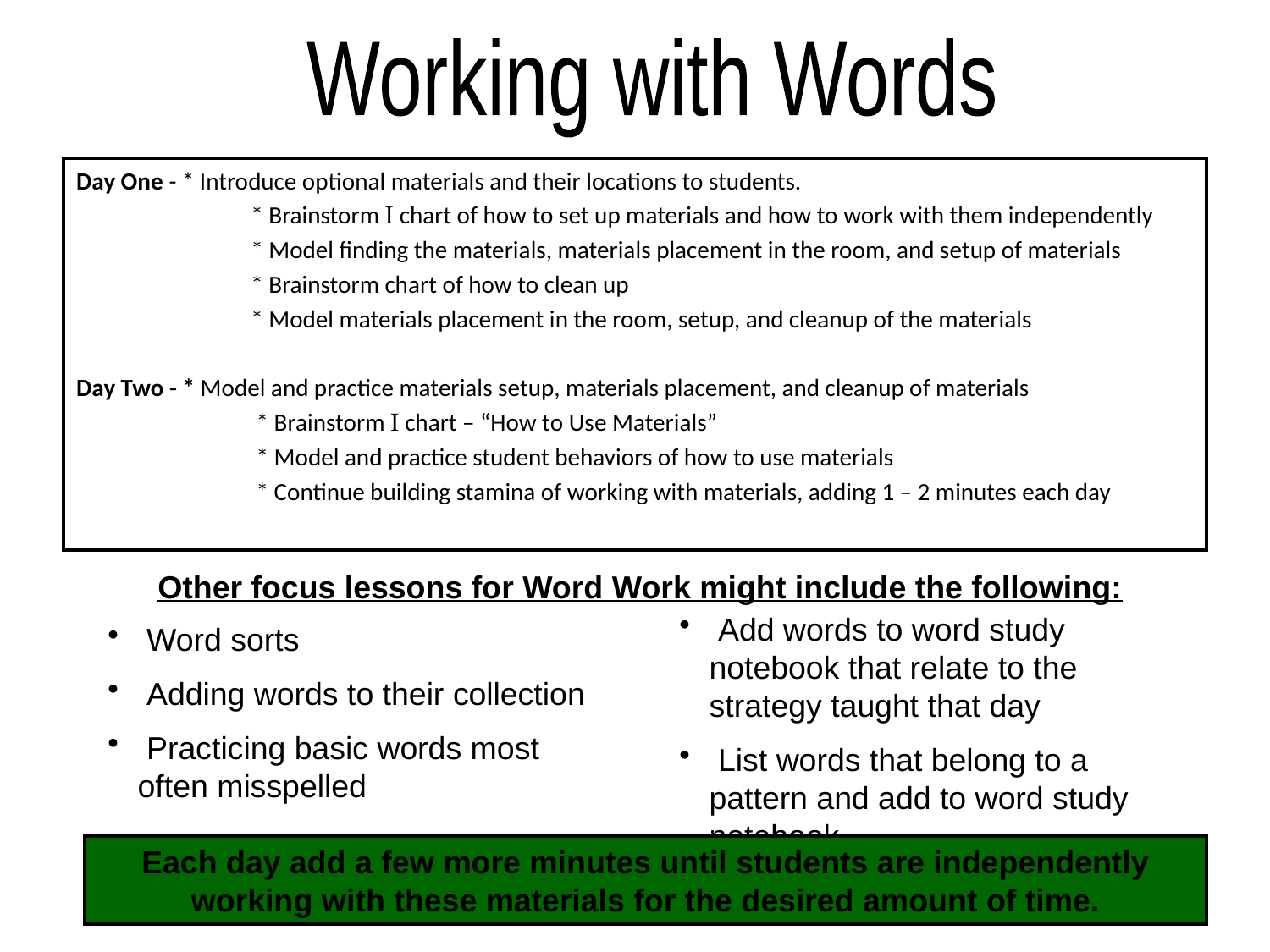

Working with Words
Day One - * Introduce optional materials and their locations to students.
		* Brainstorm I chart of how to set up materials and how to work with them independently
		* Model finding the materials, materials placement in the room, and setup of materials
		* Brainstorm chart of how to clean up
		* Model materials placement in the room, setup, and cleanup of the materials

Day Two - * Model and practice materials setup, materials placement, and cleanup of materials
		 * Brainstorm I chart – “How to Use Materials”
		 * Model and practice student behaviors of how to use materials
		 * Continue building stamina of working with materials, adding 1 – 2 minutes each day

Other focus lessons for Word Work might include the following:
 Add words to word study notebook that relate to the strategy taught that day
 List words that belong to a pattern and add to word study notebook
 Word sorts
 Adding words to their collection
 Practicing basic words most often misspelled

Each day add a few more minutes until students are independently working with these materials for the desired amount of time.